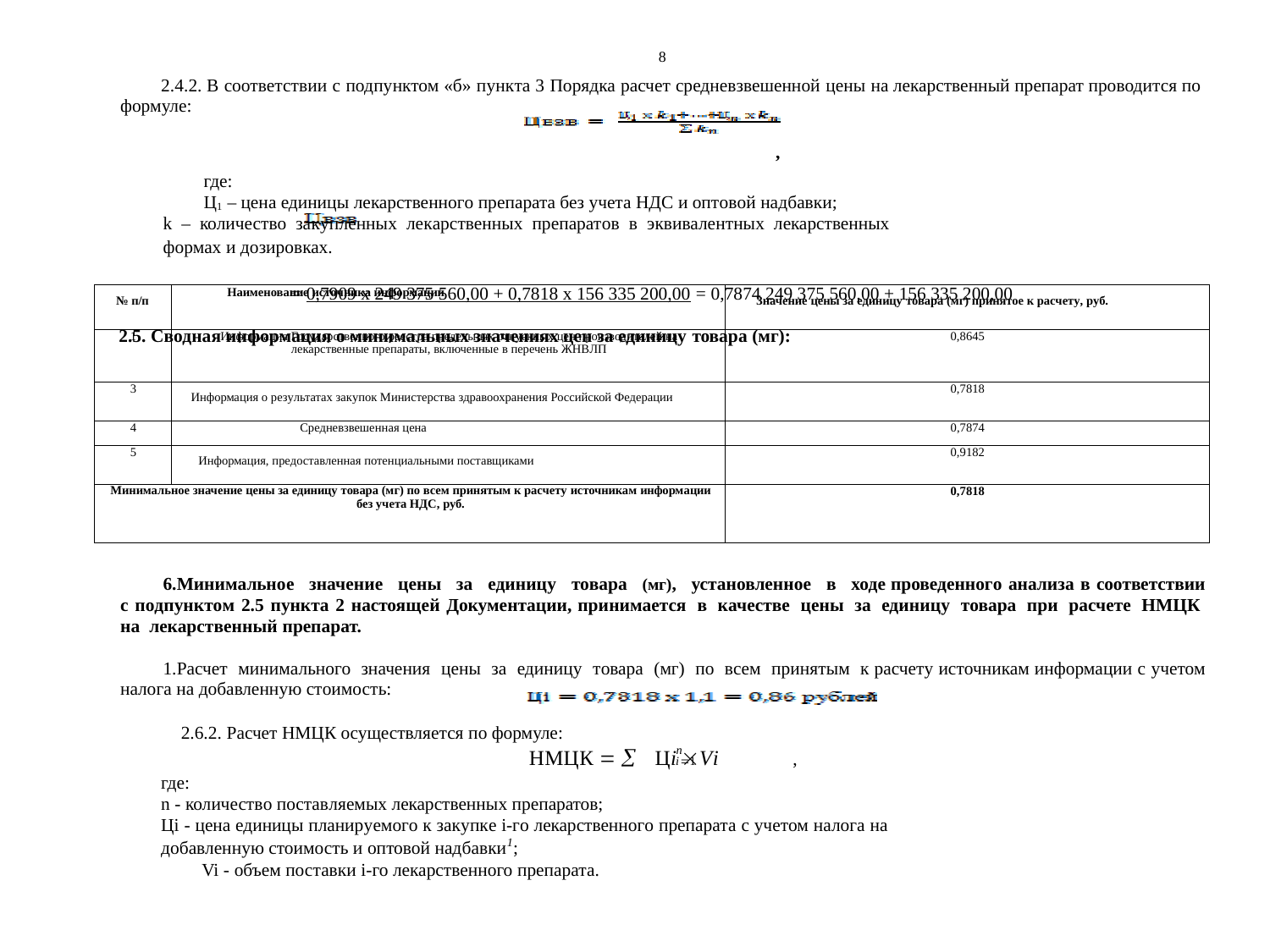

8
2.4.2. В соответствии с подпунктом «б» пункта 3 Порядка расчет средневзвешенной цены на лекарственный препарат проводится по формуле:

,
где:
Ц1  – цена единицы лекарственного препарата без учета НДС и оптовой надбавки;
k  –  количество  закупленных  лекарственных  препаратов  в  эквивалентных  лекарственных
формах и дозировках.

= 0,7909 х 249 375 560,00 + 0,7818 х 156 335 200,00 = 0,7874 249 375 560,00 + 156 335 200,00

2.5. Сводная информация о минимальных значениях цен за единицу товара (мг):

| № п/п | Наименование источника информации | Значение цены за единицу товара (мг) принятое к расчету, руб. |
| --- | --- | --- |
| 1 | Информация Государственного реестра предельных отпускных цен производителей на лекарственные препараты, включенные в перечень ЖНВЛП | 0,8645 |
| 3 | Информация о результатах закупок Министерства здравоохранения Российской Федерации | 0,7818 |
| 4 | Средневзвешенная цена | 0,7874 |
| 5 | Информация, предоставленная потенциальными поставщиками | 0,9182 |
| Минимальное значение цены за единицу товара (мг) по всем принятым к расчету источникам информации без учета НДС, руб. |  | 0,7818 |
Минимальное   значение   цены   за   единицу   товара   (мг),   установленное   в   ходе проведенного анализа в соответствии с подпунктом 2.5 пункта 2 настоящей Документации, принимается  в  качестве  цены  за  единицу  товара  при  расчете  НМЦК  на  лекарственный препарат.

Расчет  минимального  значения  цены  за  единицу  товара  (мг)  по  всем  принятым  к расчету источникам информации с учетом налога на добавленную стоимость:

2.6.2. Расчет НМЦК осуществляется по формуле:
n
НМЦК = ∑	Цi ×Vi
,
i=1
где:
n - количество поставляемых лекарственных препаратов;
Цi - цена единицы планируемого к закупке i-го лекарственного препарата с учетом налога на
добавленную стоимость и оптовой надбавки1;
Vi - объем поставки i-го лекарственного препарата.